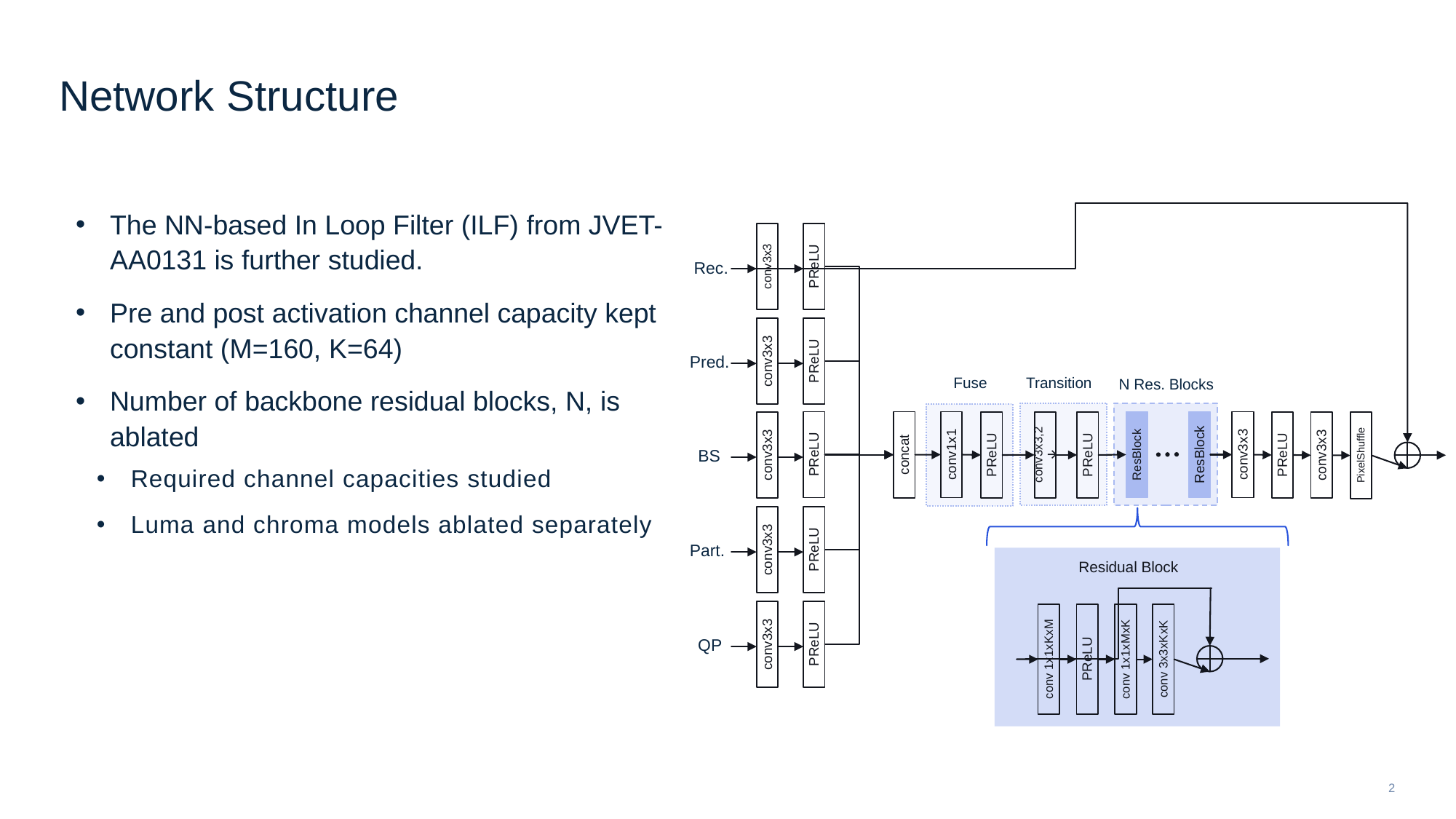

# Network Structure
PReLU
conv3x3
Rec.
PReLU
conv3x3
Pred.
Fuse
Transition
N Res. Blocks

ResBlock
conv3x3
ResBlock
PReLU
conv1x1
concat
conv3x3
conv3x3,2ↆ
PReLU
PReLU
PReLU
conv3x3
PixelShuffle
BS
PReLU
conv3x3
Part.

Residual Block
PReLU
conv3x3
QP

PReLU
conv 3x3xKxK
conv 1x1xKxM
conv 1x1xMxK
The NN-based In Loop Filter (ILF) from JVET-AA0131 is further studied.
Pre and post activation channel capacity kept constant (M=160, K=64)
Number of backbone residual blocks, N, is ablated
Required channel capacities studied
Luma and chroma models ablated separately